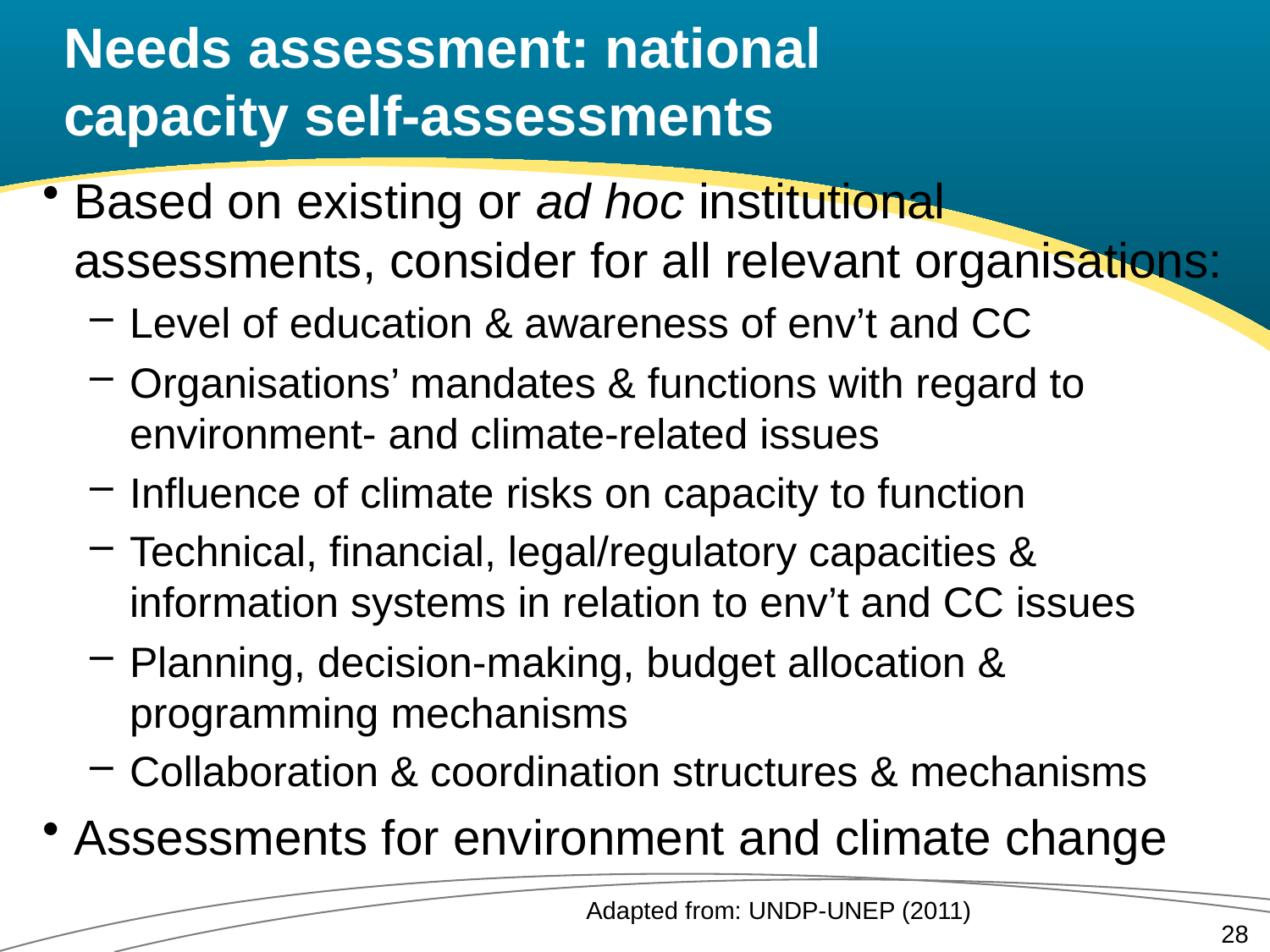

# Needs assessment: national capacity self-assessments
Based on existing or ad hoc institutional assessments, consider for all relevant organisations:
Level of education & awareness of env’t and CC
Organisations’ mandates & functions with regard to environment- and climate-related issues
Influence of climate risks on capacity to function
Technical, financial, legal/regulatory capacities & information systems in relation to env’t and CC issues
Planning, decision-making, budget allocation & programming mechanisms
Collaboration & coordination structures & mechanisms
Assessments for environment and climate change

Adapted from: UNDP-UNEP (2011)
28